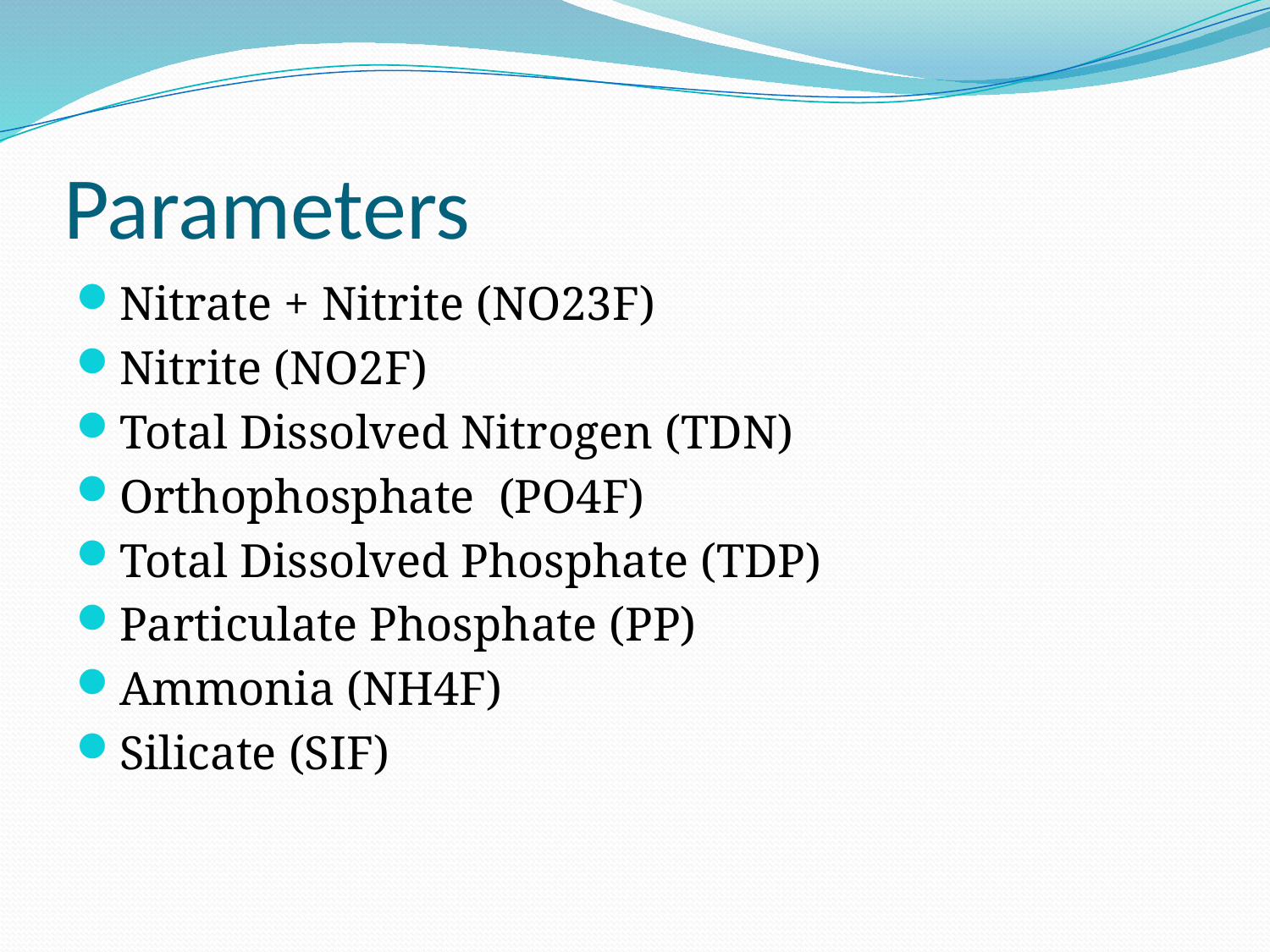

# Parameters
Nitrate + Nitrite (NO23F)
Nitrite (NO2F)
Total Dissolved Nitrogen (TDN)
Orthophosphate  (PO4F)
Total Dissolved Phosphate (TDP)
Particulate Phosphate (PP)
Ammonia (NH4F)
Silicate (SIF)